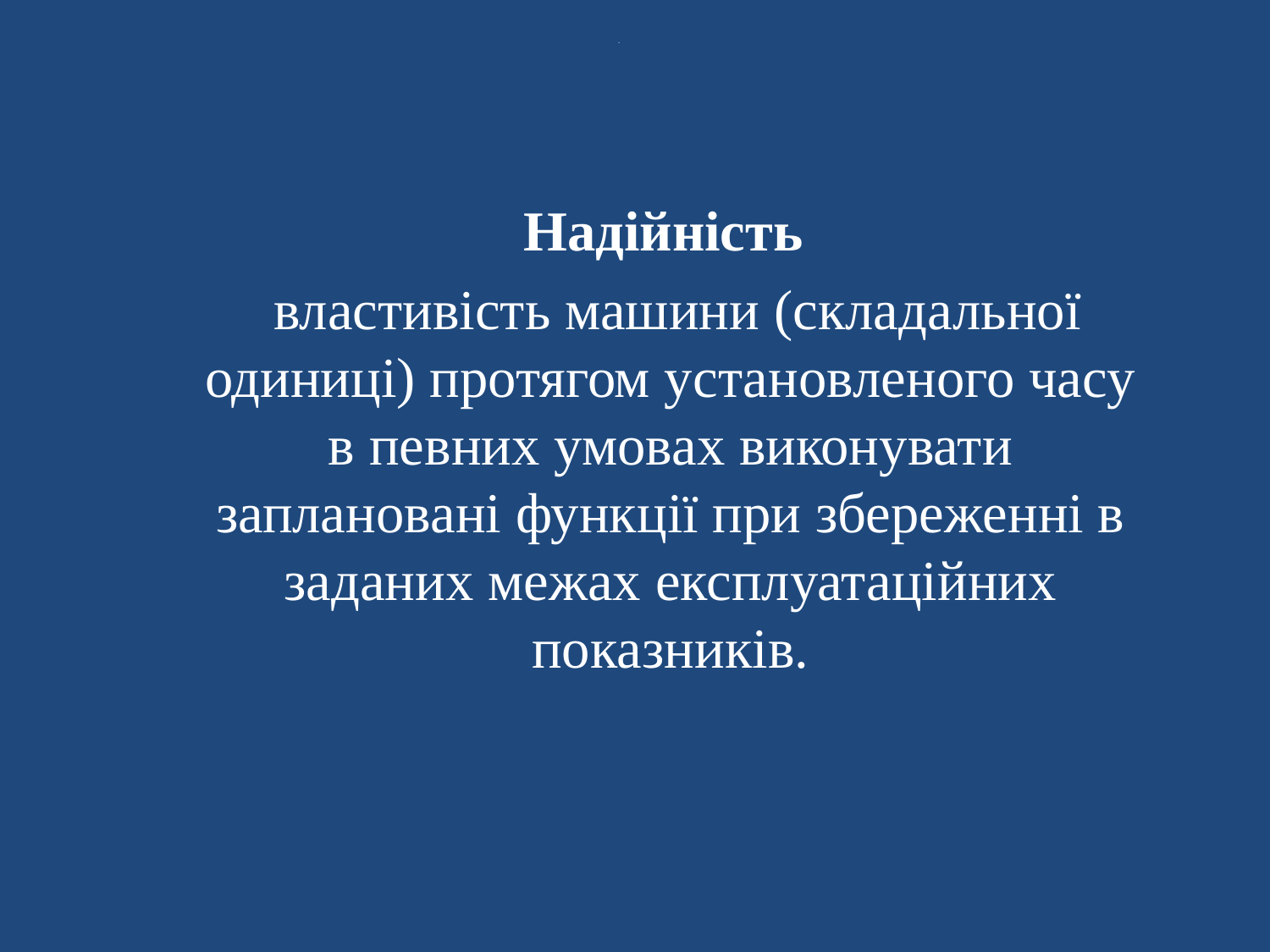

# .

Надійність
 властивість машини (складальної одиниці) протягом установленого часу в певних умовах виконувати заплановані функції при збереженні в заданих межах експлуатаційних показників.